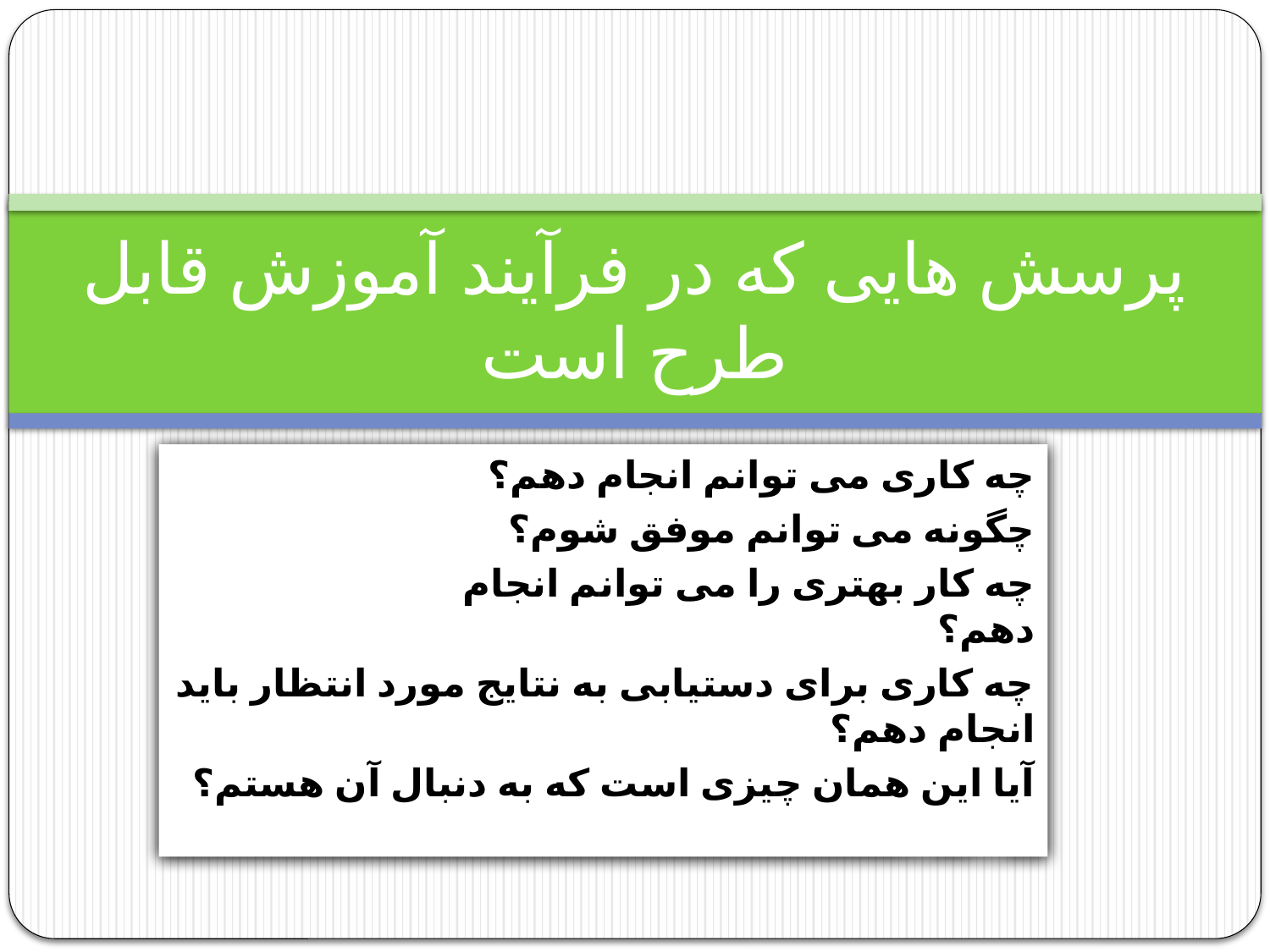

# پرسش هایی که در فرآیند آموزش قابل طرح است
چه کاری می توانم انجام دهم؟(آگاهی)
چگونه می توانم موفق شوم؟(قدرشناسی)
چه کار بهتری را می توانم انجام دهم؟(تصور/تجسم)
چه کاری برای دستیابی به نتایج مورد انتظار باید انجام دهم؟ (طراحی)
آیا این همان چیزی است که به دنبال آن هستم؟(ارزیابی)